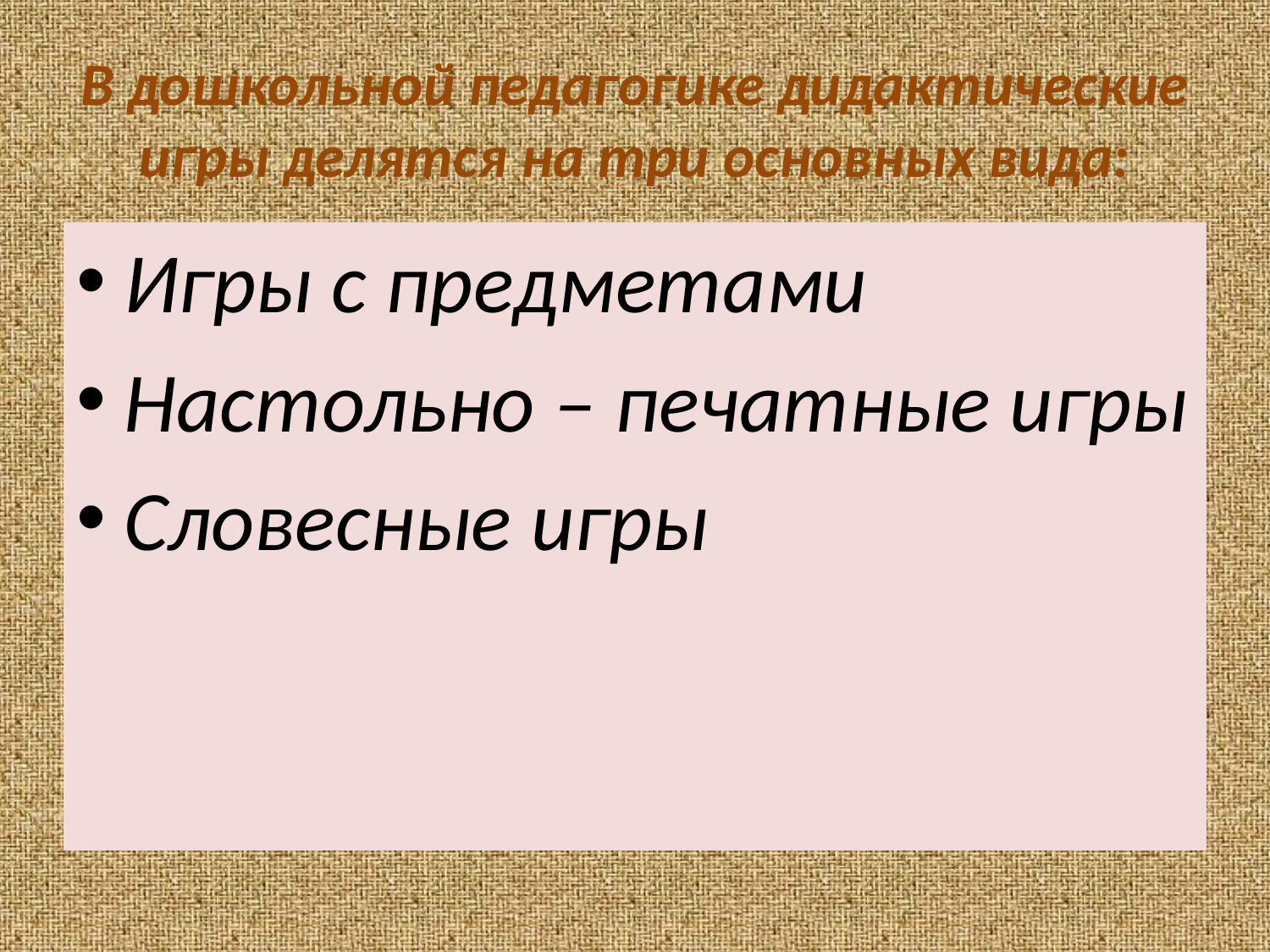

# В дошкольной педагогике дидактические игры делятся на три основных вида:
Игры с предметами
Настольно – печатные игры
Словесные игры